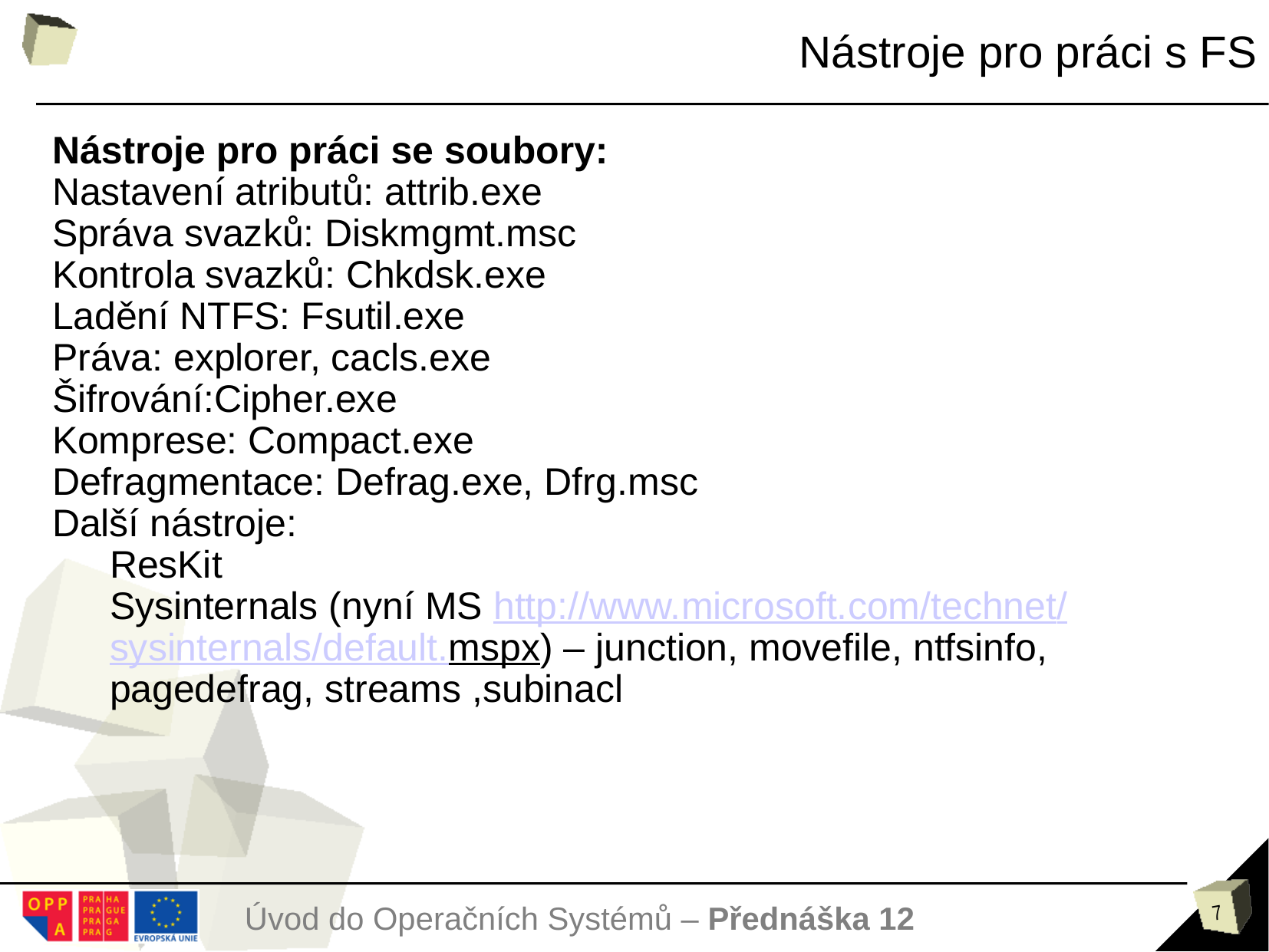

Nástroje pro práci s FS

Nástroje pro práci se soubory:
Nastavení atributů: attrib.exe
Správa svazků: Diskmgmt.msc
Kontrola svazků: Chkdsk.exe
Ladění NTFS: Fsutil.exe
Práva: explorer, cacls.exe
Šifrování:Cipher.exe
Komprese: Compact.exe
Defragmentace: Defrag.exe, Dfrg.msc
Další nástroje:
ResKit
Sysinternals (nyní MS http://www.microsoft.com/technet/sysinternals/default.mspx) – junction, movefile, ntfsinfo, pagedefrag, streams ,subinacl